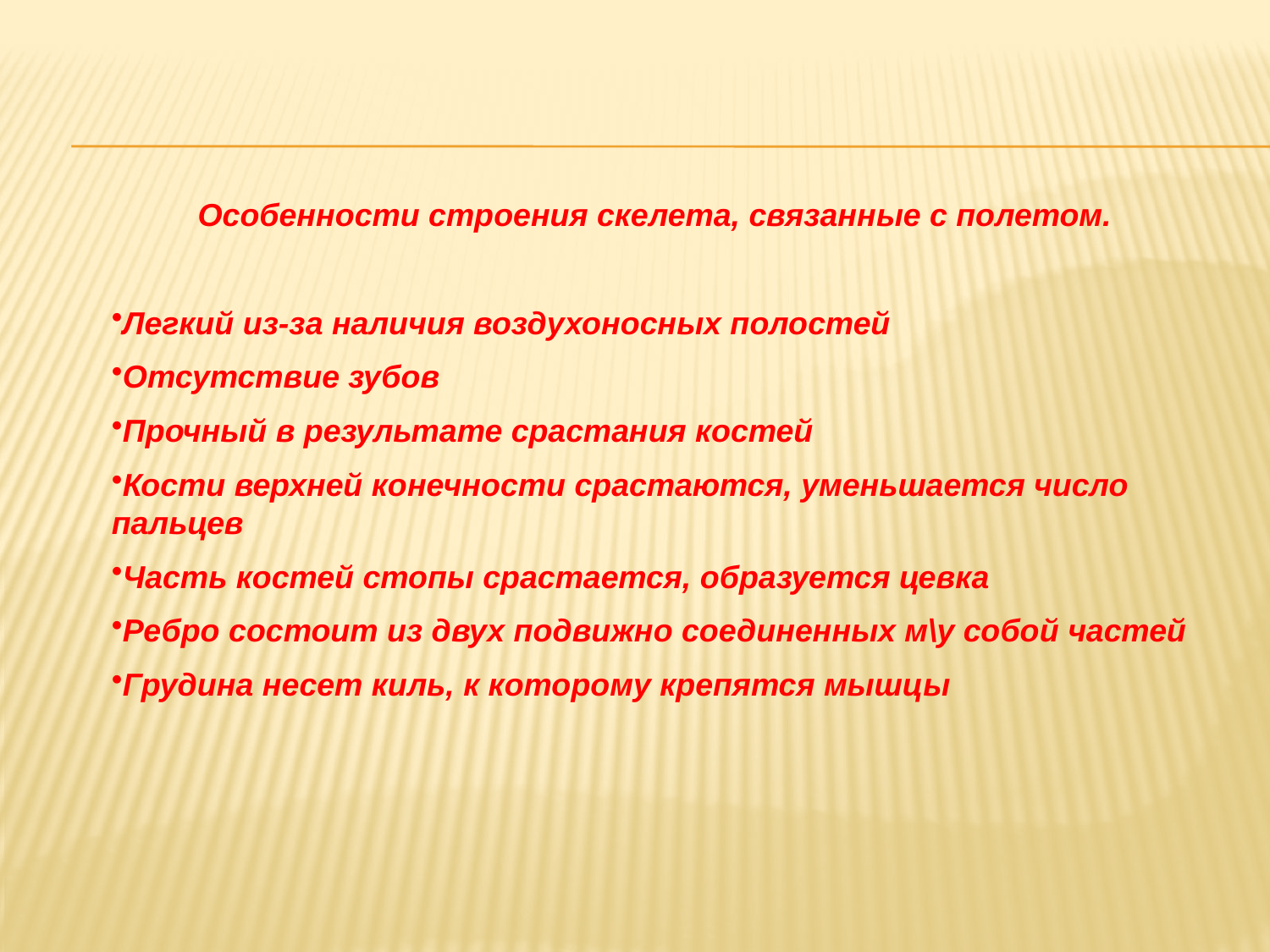

Особенности строения скелета, связанные с полетом.

Легкий из-за наличия воздухоносных полостей
Отсутствие зубов
Прочный в результате срастания костей
Кости верхней конечности срастаются, уменьшается число пальцев
Часть костей стопы срастается, образуется цевка
Ребро состоит из двух подвижно соединенных м\у собой частей
Грудина несет киль, к которому крепятся мышцы